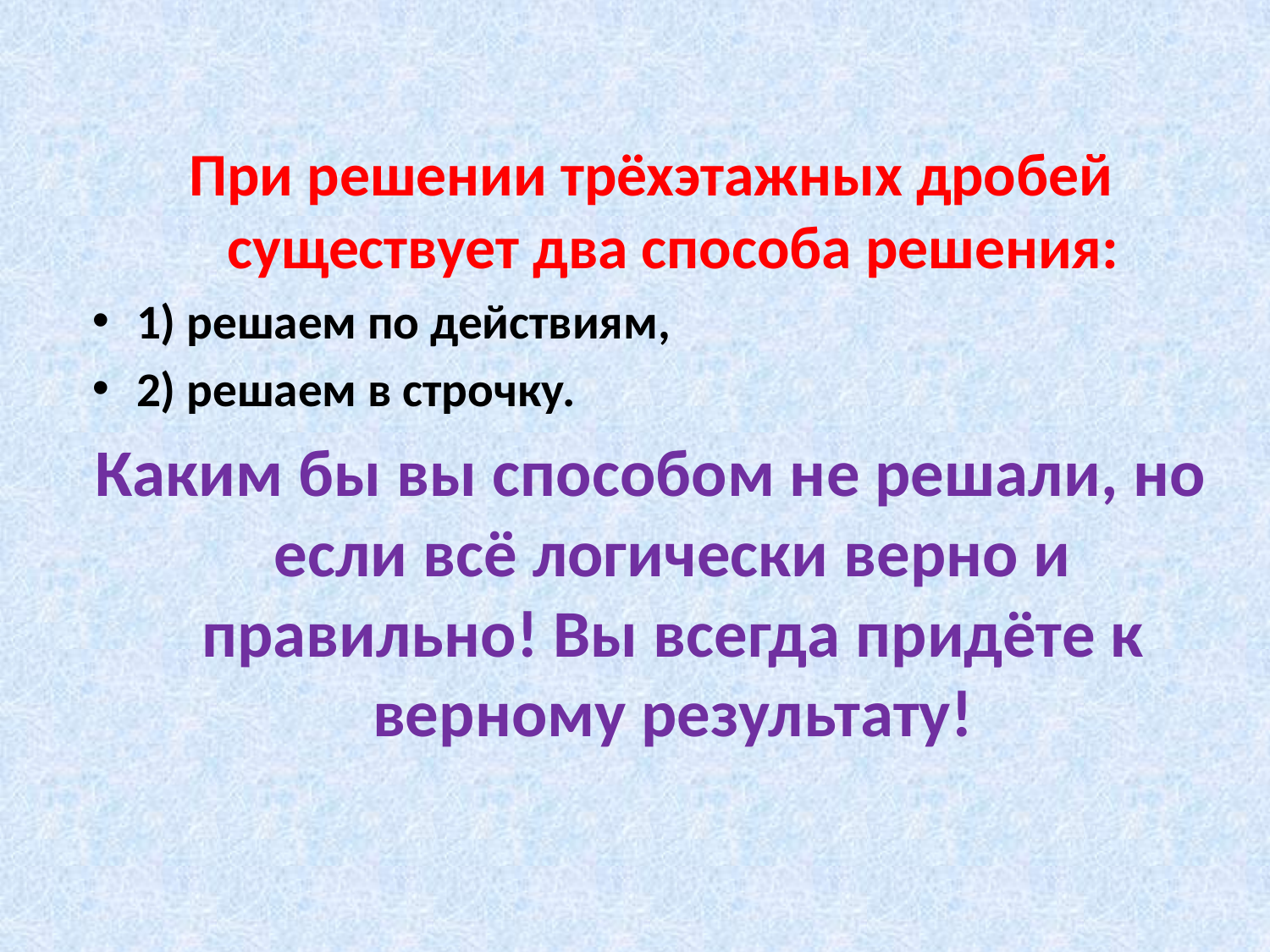

При решении трёхэтажных дробей существует два способа решения:
1) решаем по действиям,
2) решаем в строчку.
Каким бы вы способом не решали, но если всё логически верно и правильно! Вы всегда придёте к верному результату!